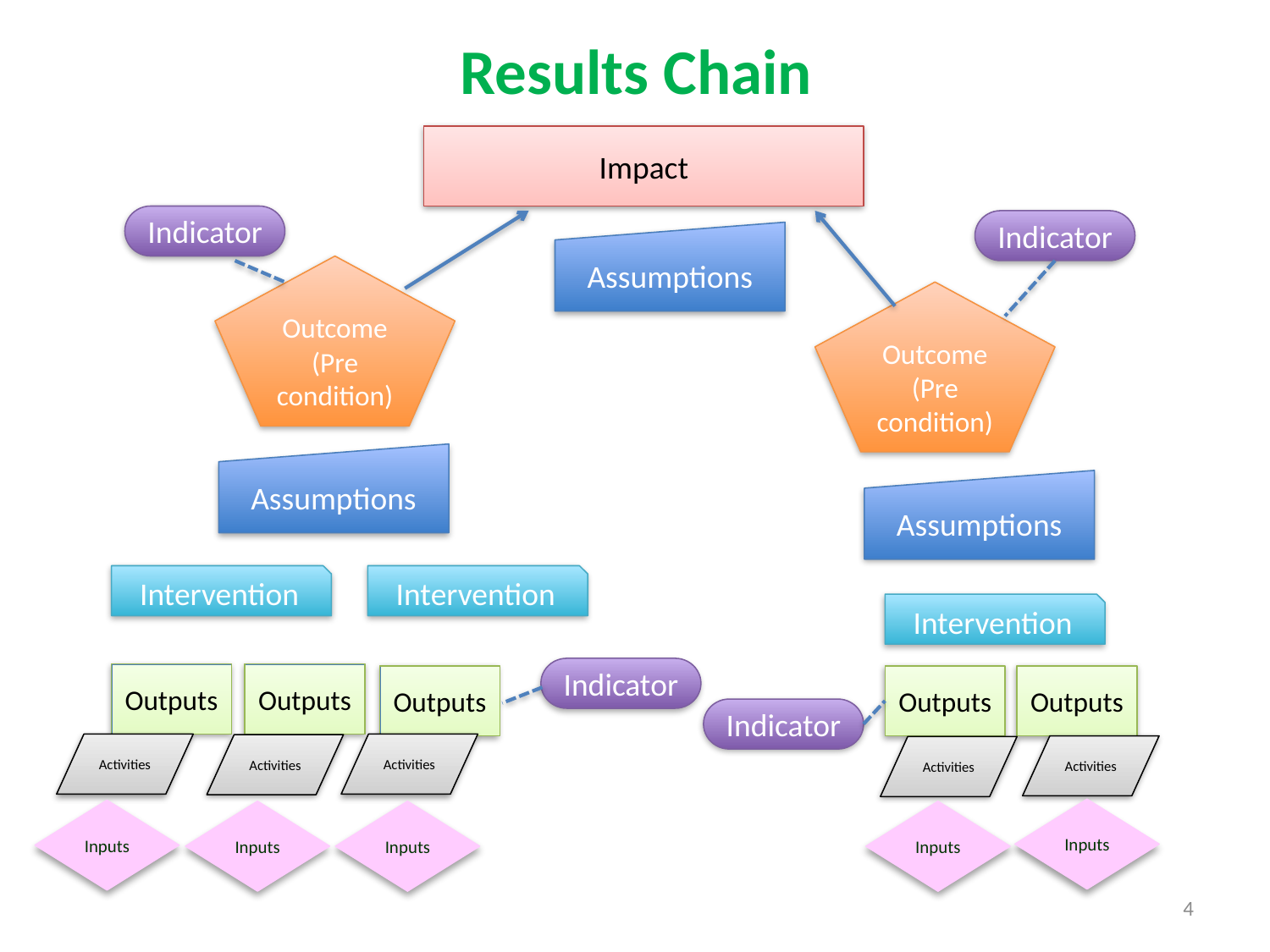

# Results Chain
Impact
Indicator
Indicator
Assumptions
Outcome (Pre condition)
Outcome (Pre condition)
Assumptions
Assumptions
Intervention
Intervention
Intervention
Indicator
Outputs
Outputs
Outputs
Outputs
Outputs
Indicator
Activities
Activities
Activities
Activities
Activities
Inputs
Inputs
Inputs
Inputs
Inputs
4